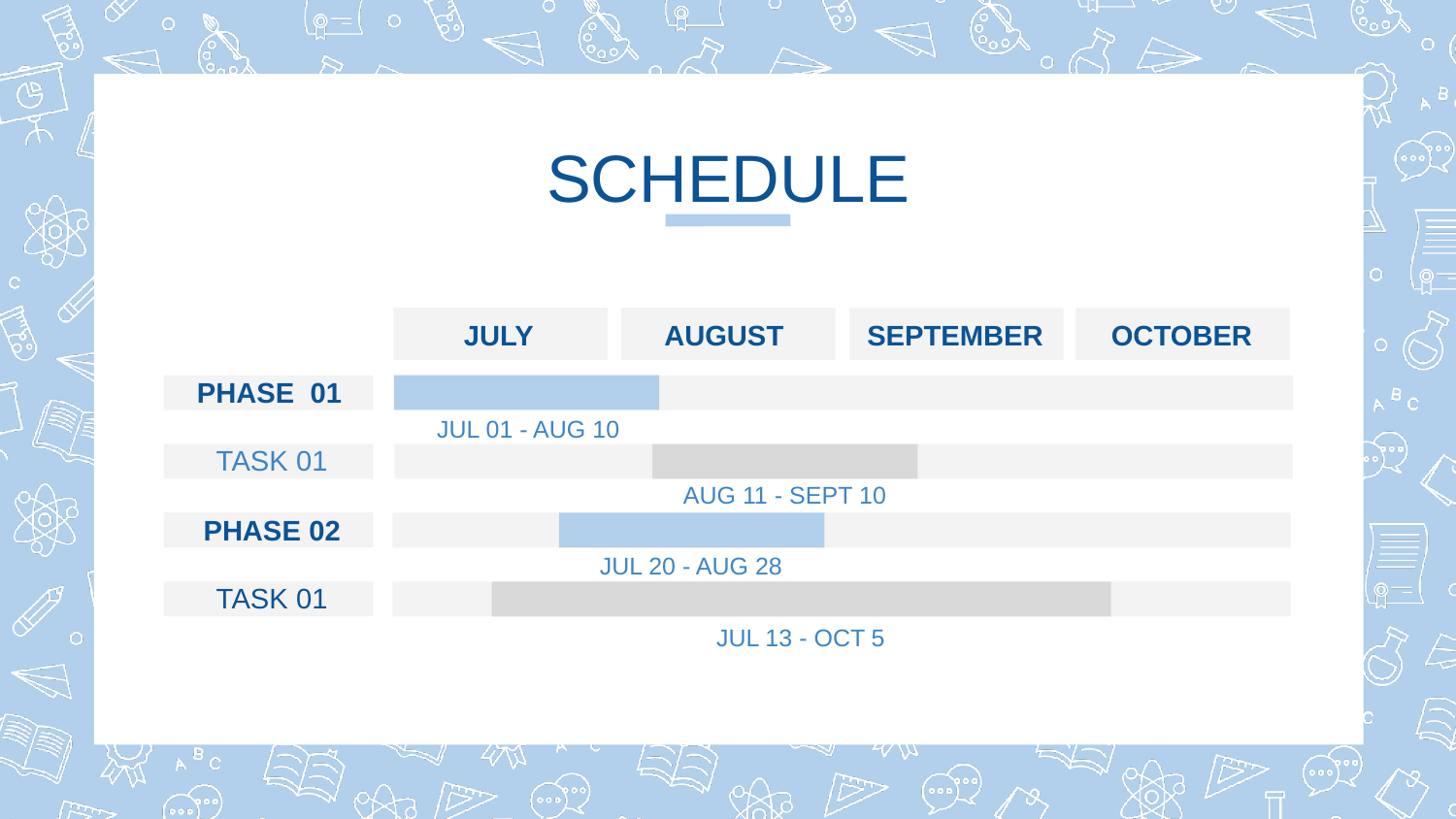

# SCHEDULE
JULY
AUGUST
SEPTEMBER
OCTOBER

PHASE  01
JUL 01 - AUG 10
TASK 01
AUG 11 - SEPT 10
PHASE 02
JUL 20 - AUG 28
TASK 01
JUL 13 - OCT 5